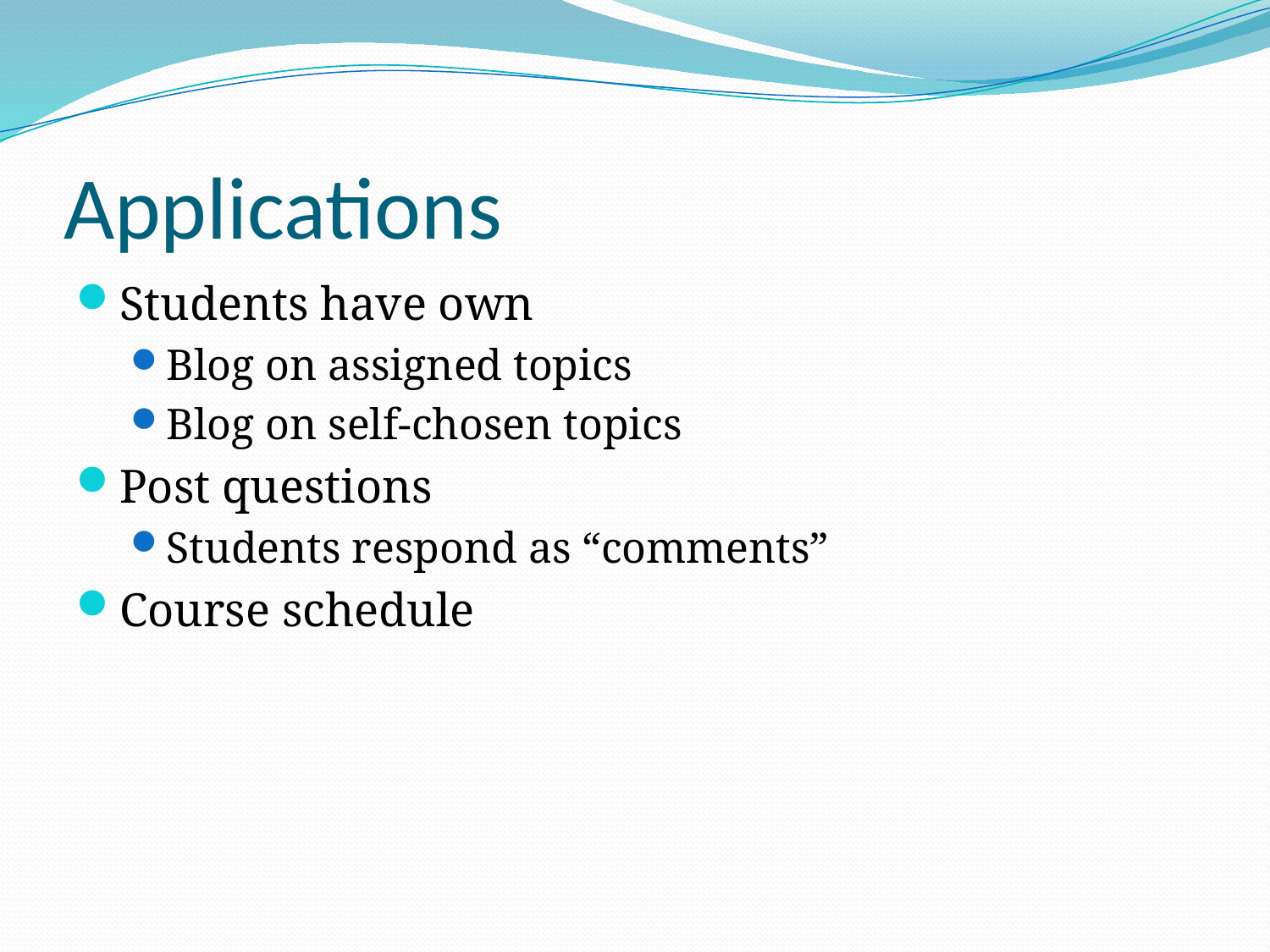

# Applications
Students have own
Blog on assigned topics
Blog on self-chosen topics
Post questions
Students respond as “comments”
Course schedule